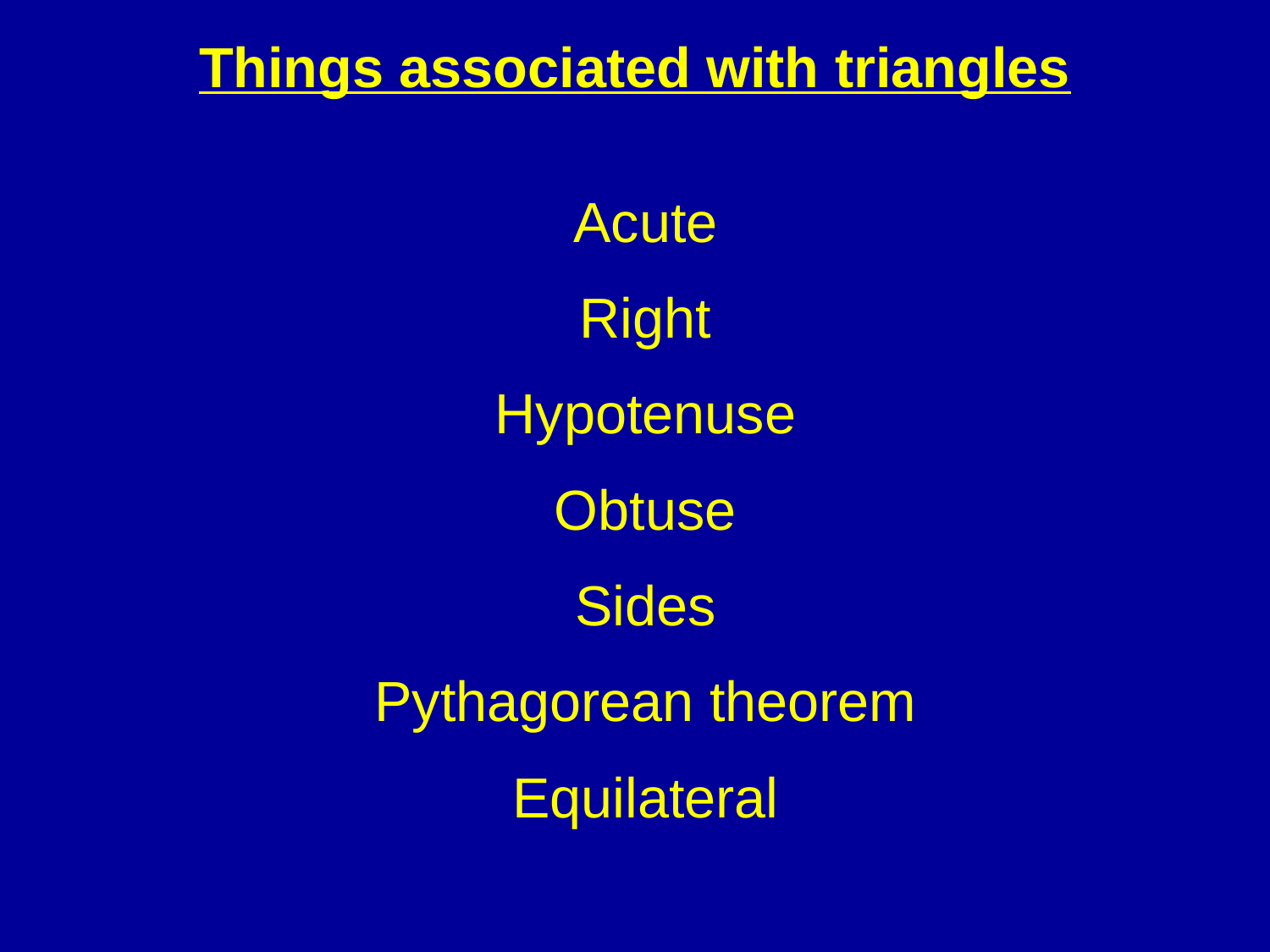

Things associated with triangles
Acute
Right
Hypotenuse
Obtuse
Sides
Pythagorean theorem
Equilateral